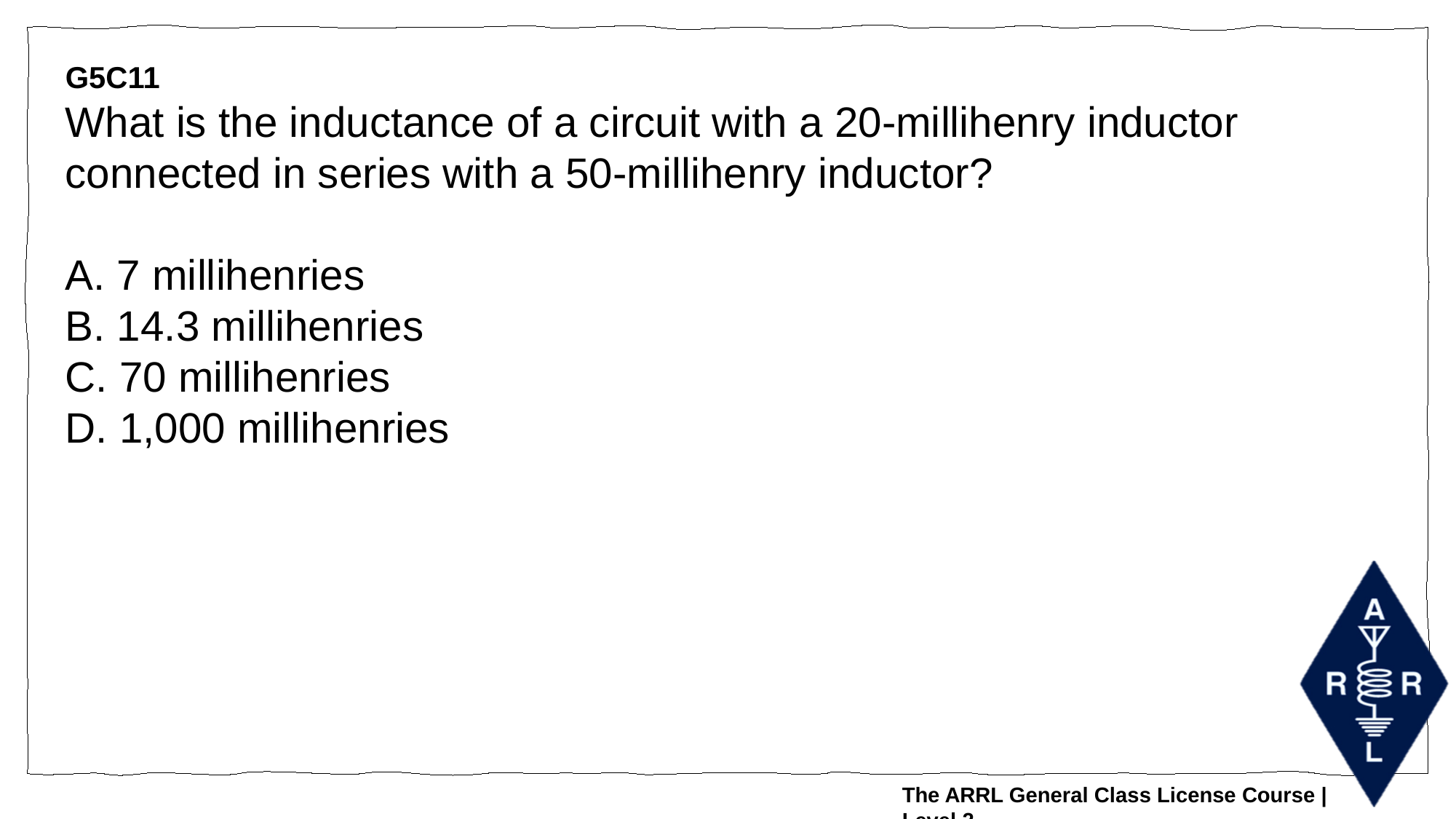

G5C11
What is the inductance of a circuit with a 20-millihenry inductor connected in series with a 50-millihenry inductor?

A. 7 millihenries
B. 14.3 millihenries
C. 70 millihenries
D. 1,000 millihenries